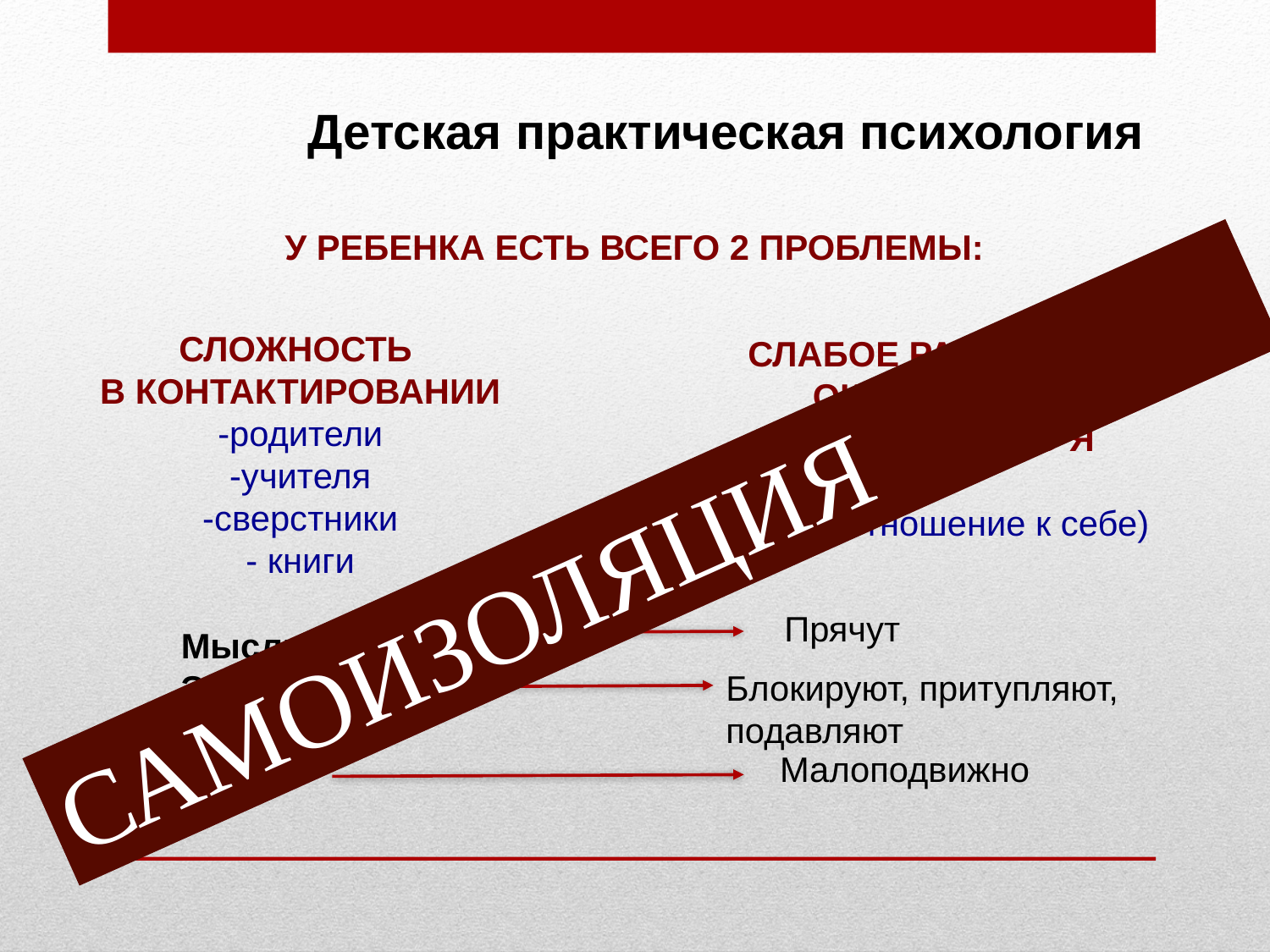

# Детская практическая психология
У РЕБЕНКА ЕСТЬ ВСЕГО 2 ПРОБЛЕМЫ:

СЛОЖНОСТЬ
В КОНТАКТИРОВАНИИ
-родители
-учителя
-сверстники
- книги

СЛАБОЕ РАЗВИТИЕ
ОЩУЩЕНИЯ
СОБСТВЕННОГО Я

(плохое отношение к себе)
САМОИЗОЛЯЦИЯ
Прячут

Мысли
Эмоции

Тело
Блокируют, притупляют, подавляют
Малоподвижно